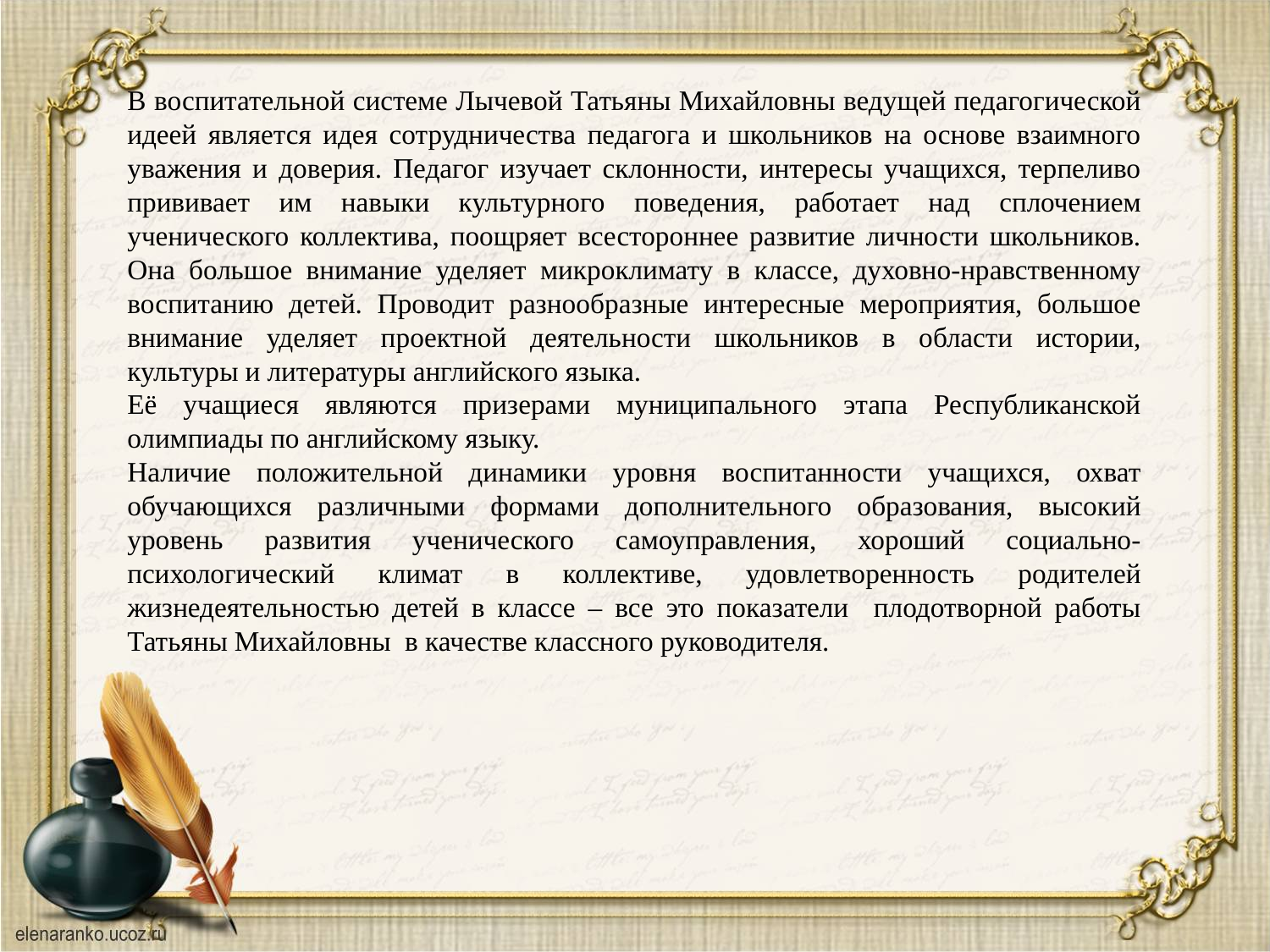

В воспитательной системе Лычевой Татьяны Михайловны ведущей педагогической идеей является идея сотрудничества педагога и школьников на основе взаимного уважения и доверия. Педагог изучает склонности, интересы учащихся, терпеливо прививает им навыки культурного поведения, работает над сплочением ученического коллектива, поощряет всестороннее развитие личности школьников. Она большое внимание уделяет микроклимату в классе, духовно-нравственному воспитанию детей. Проводит разнообразные интересные мероприятия, большое внимание уделяет проектной деятельности школьников в области истории, культуры и литературы английского языка.
Eё учащиеся являются призерами муниципального этапа Республиканской олимпиады по английскому языку.
Наличие положительной динамики уровня воспитанности учащихся, охват обучающихся различными формами дополнительного образования, высокий уровень развития ученического самоуправления, хороший социально-психологический климат в коллективе, удовлетворенность родителей жизнедеятельностью детей в классе – все это показатели  плодотворной работы Татьяны Михайловны  в качестве классного руководителя.